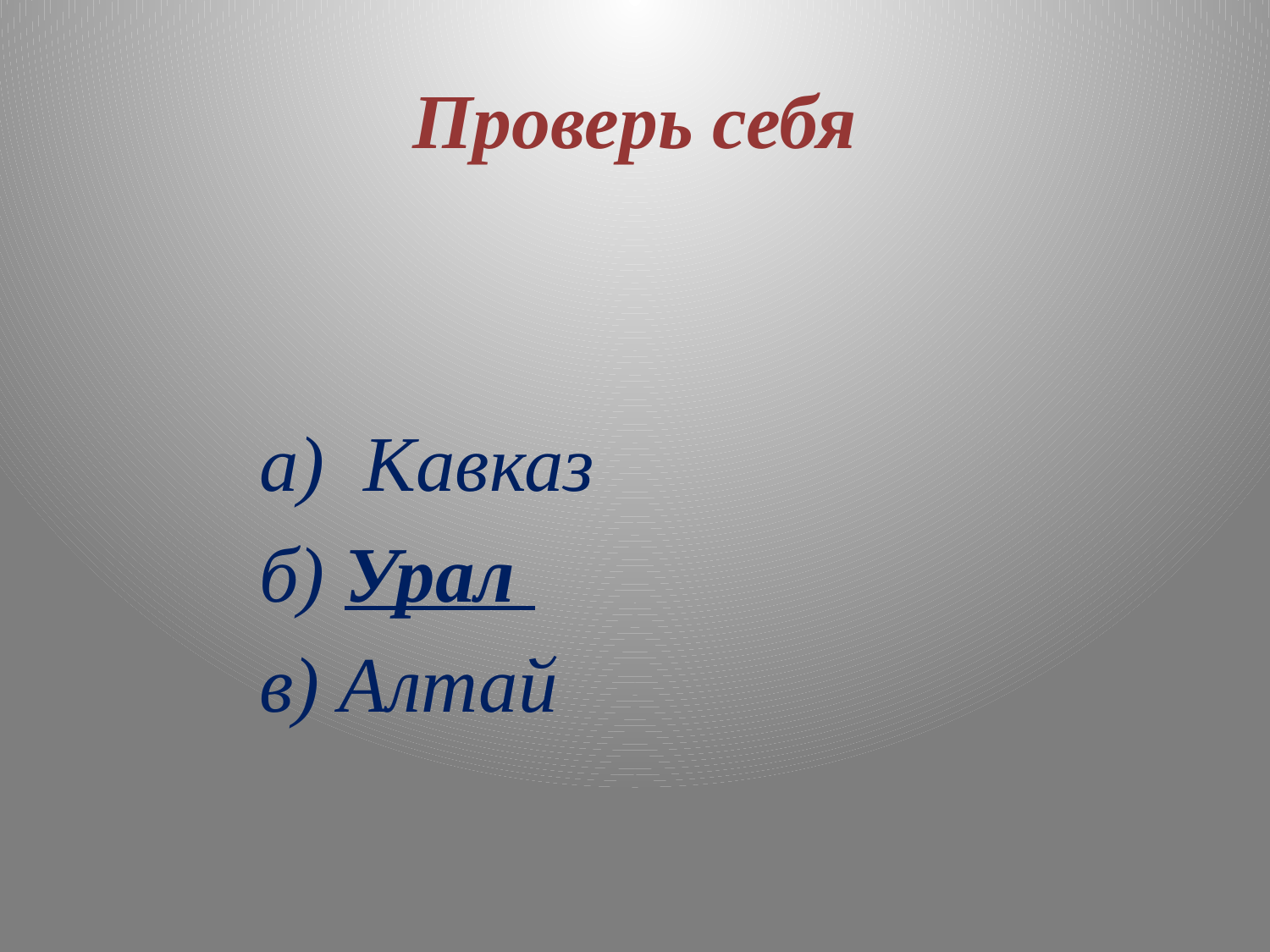

# Проверь себя
          а)  Кавказ
          б) Урал
          в) Алтай